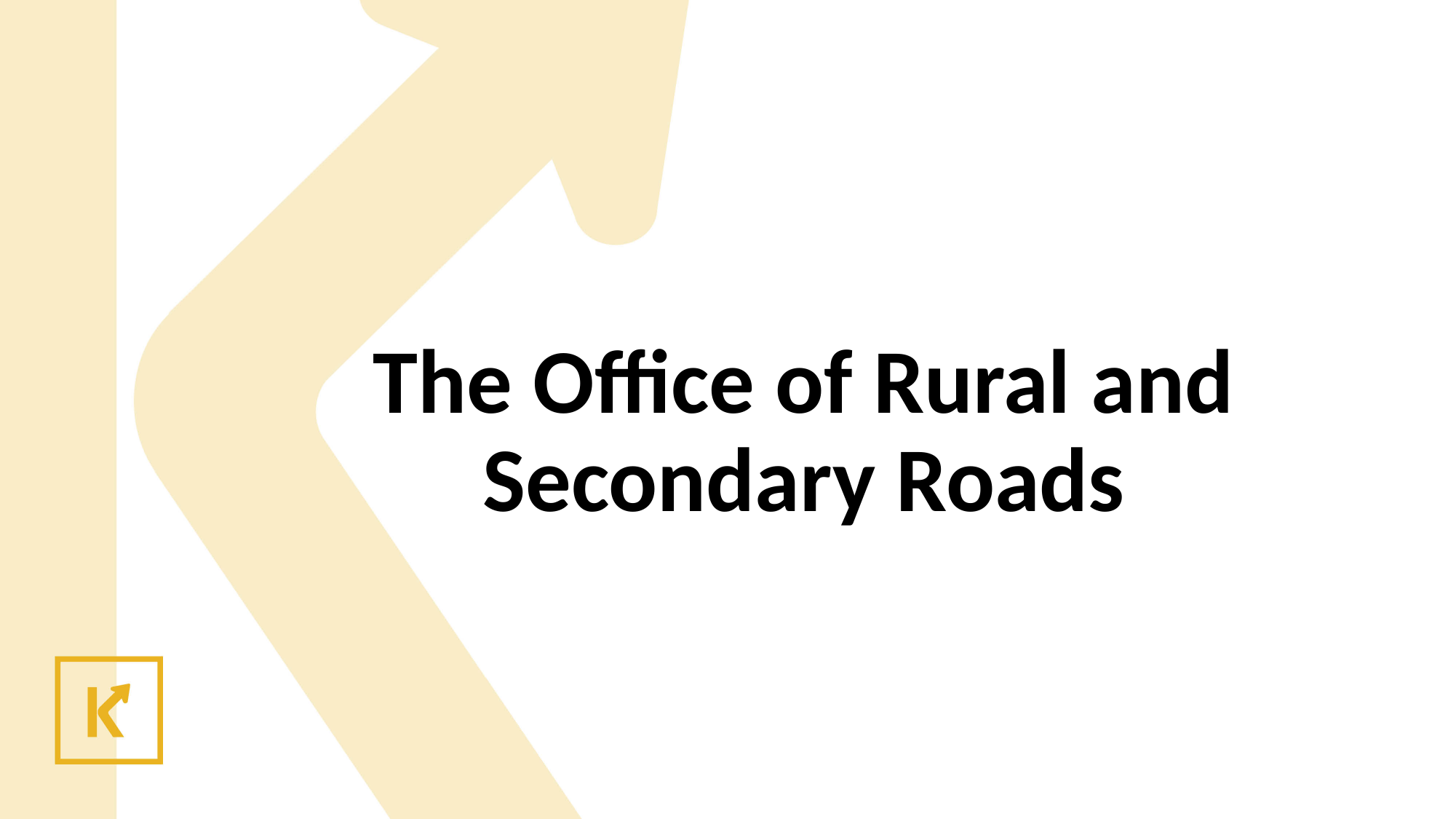

# The Office of Rural and Secondary Roads